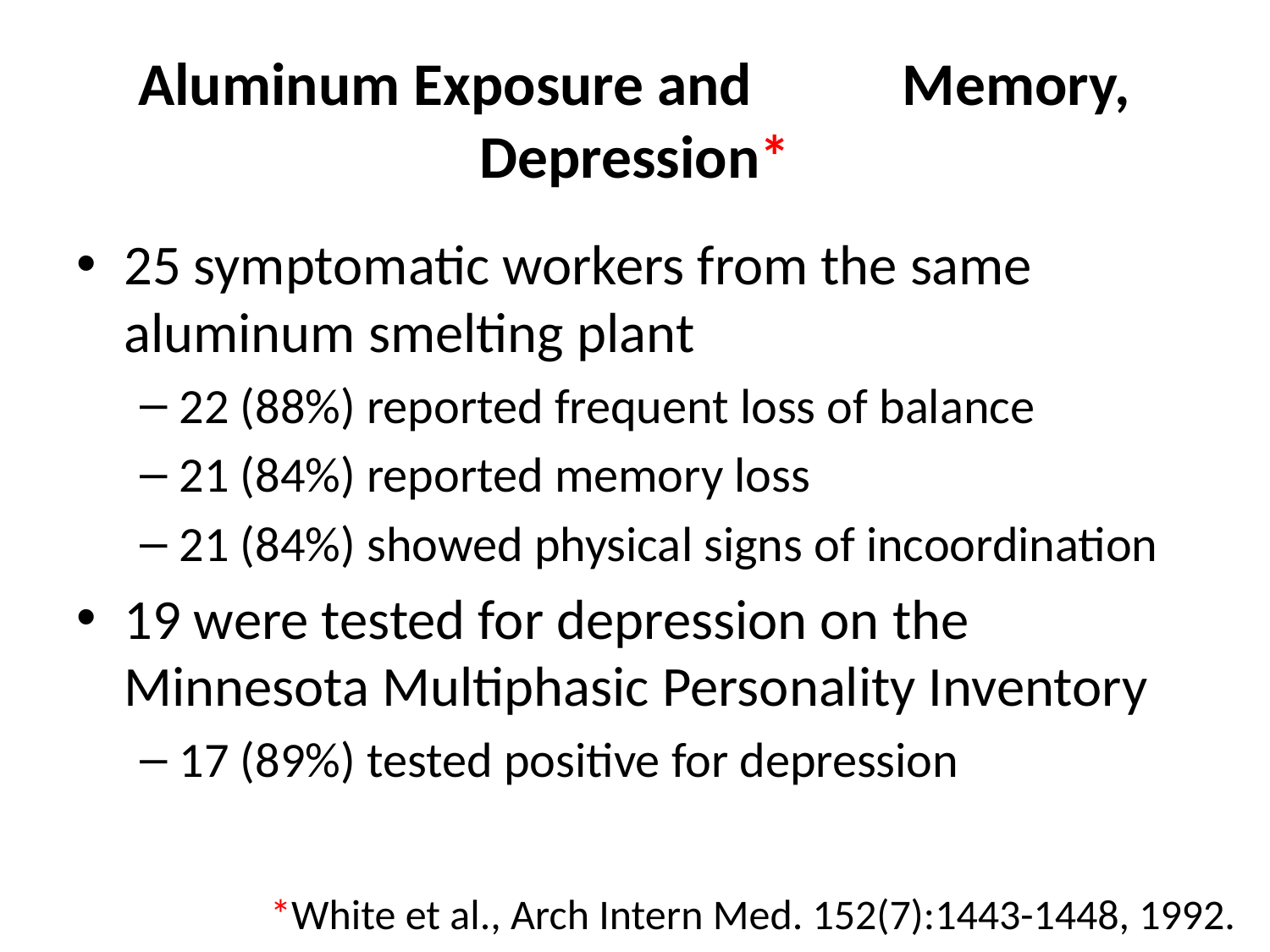

# Aluminum Exposure and           Memory, Depression*
25 symptomatic workers from the same aluminum smelting plant
22 (88%) reported frequent loss of balance
21 (84%) reported memory loss
21 (84%) showed physical signs of incoordination
19 were tested for depression on the Minnesota Multiphasic Personality Inventory
17 (89%) tested positive for depression

*White et al., Arch Intern Med. 152(7):1443-1448, 1992.